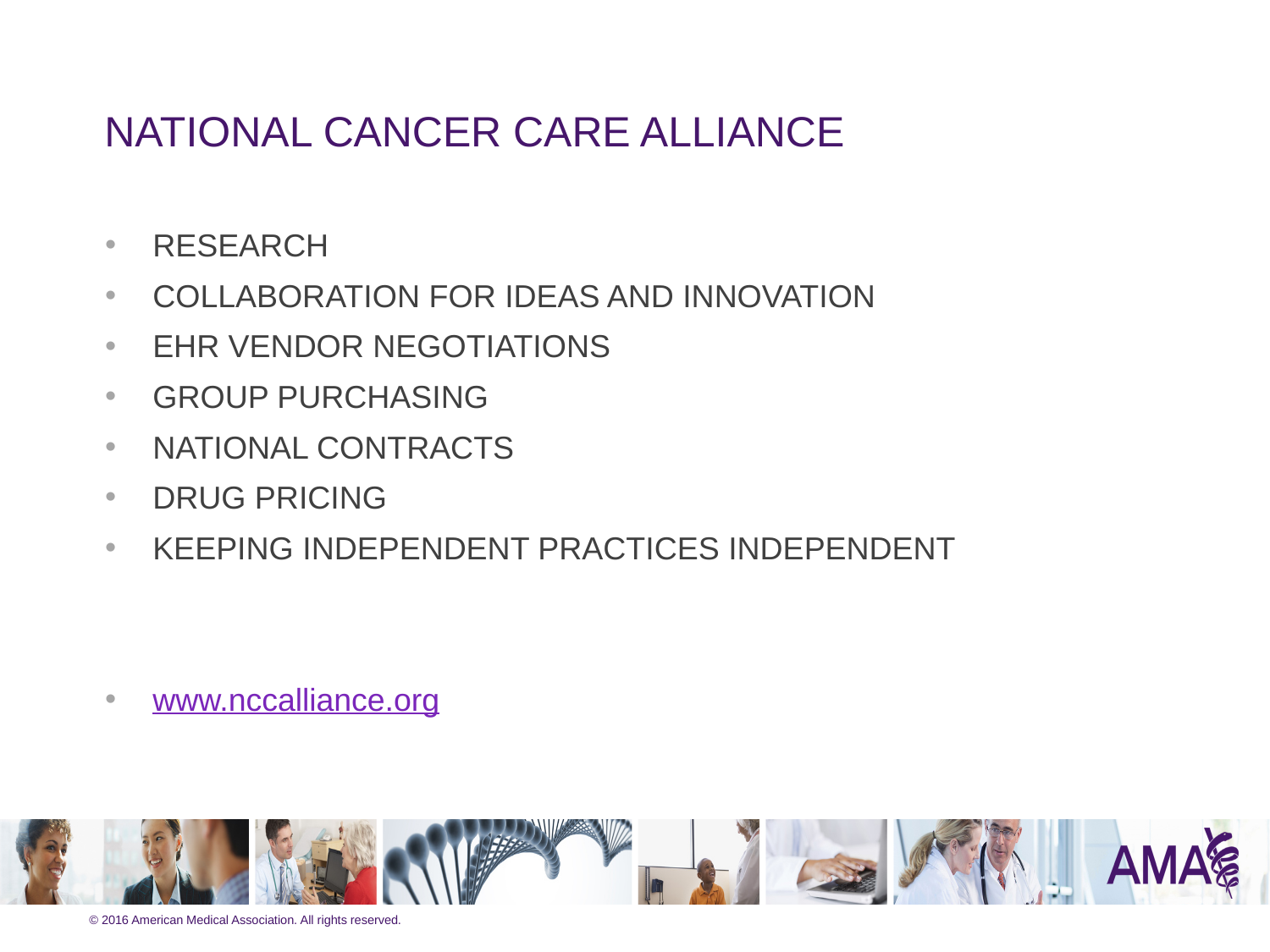

# NATIONAL CANCER CARE ALLIANCE
RESEARCH
COLLABORATION FOR IDEAS AND INNOVATION
EHR VENDOR NEGOTIATIONS
GROUP PURCHASING
NATIONAL CONTRACTS
DRUG PRICING
KEEPING INDEPENDENT PRACTICES INDEPENDENT

www.nccalliance.org